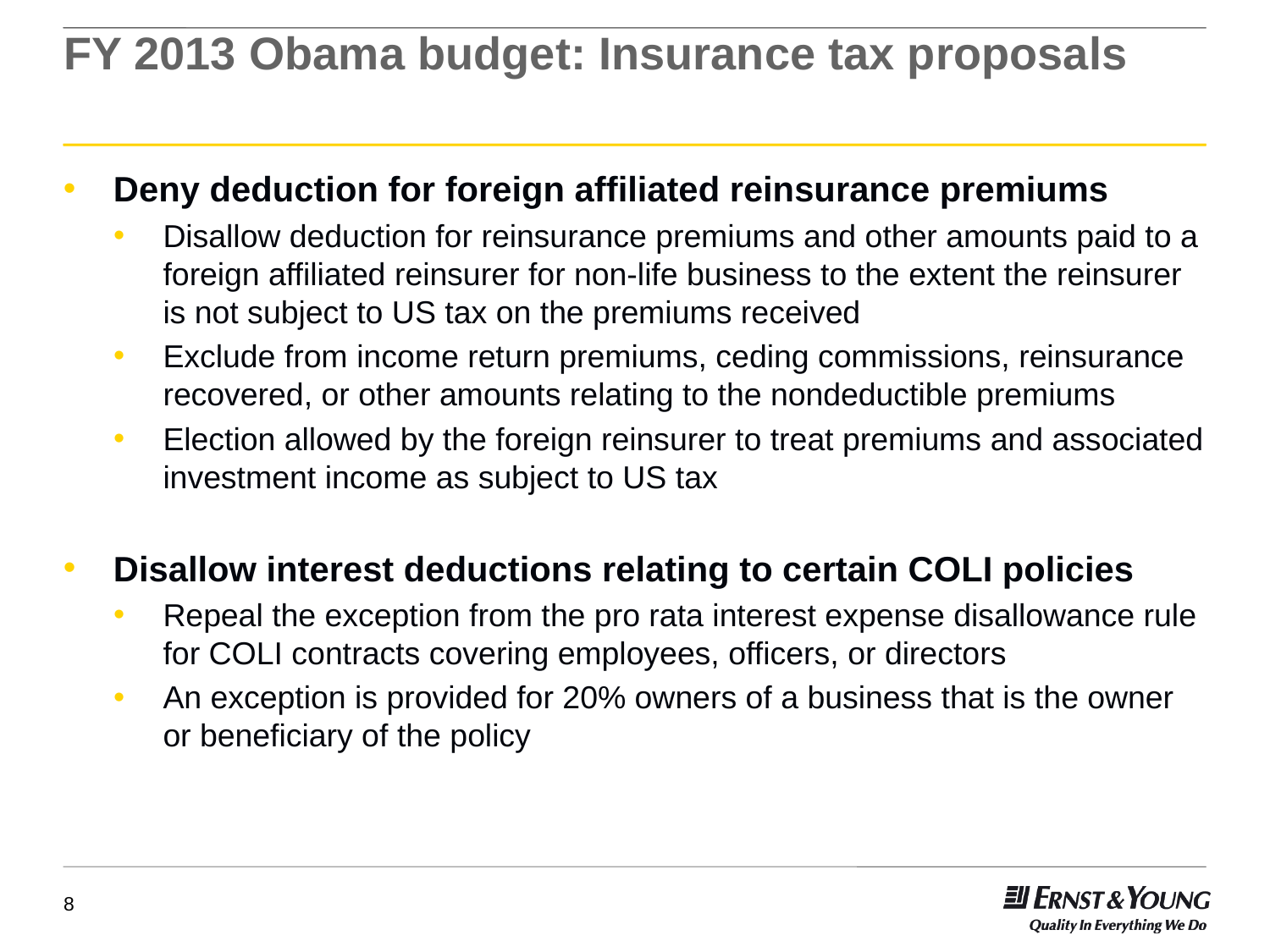

# FY 2013 Obama budget: Insurance tax proposals
Deny deduction for foreign affiliated reinsurance premiums
Disallow deduction for reinsurance premiums and other amounts paid to a foreign affiliated reinsurer for non-life business to the extent the reinsurer is not subject to US tax on the premiums received
Exclude from income return premiums, ceding commissions, reinsurance recovered, or other amounts relating to the nondeductible premiums
Election allowed by the foreign reinsurer to treat premiums and associated investment income as subject to US tax

Disallow interest deductions relating to certain COLI policies
Repeal the exception from the pro rata interest expense disallowance rule for COLI contracts covering employees, officers, or directors
An exception is provided for 20% owners of a business that is the owner or beneficiary of the policy